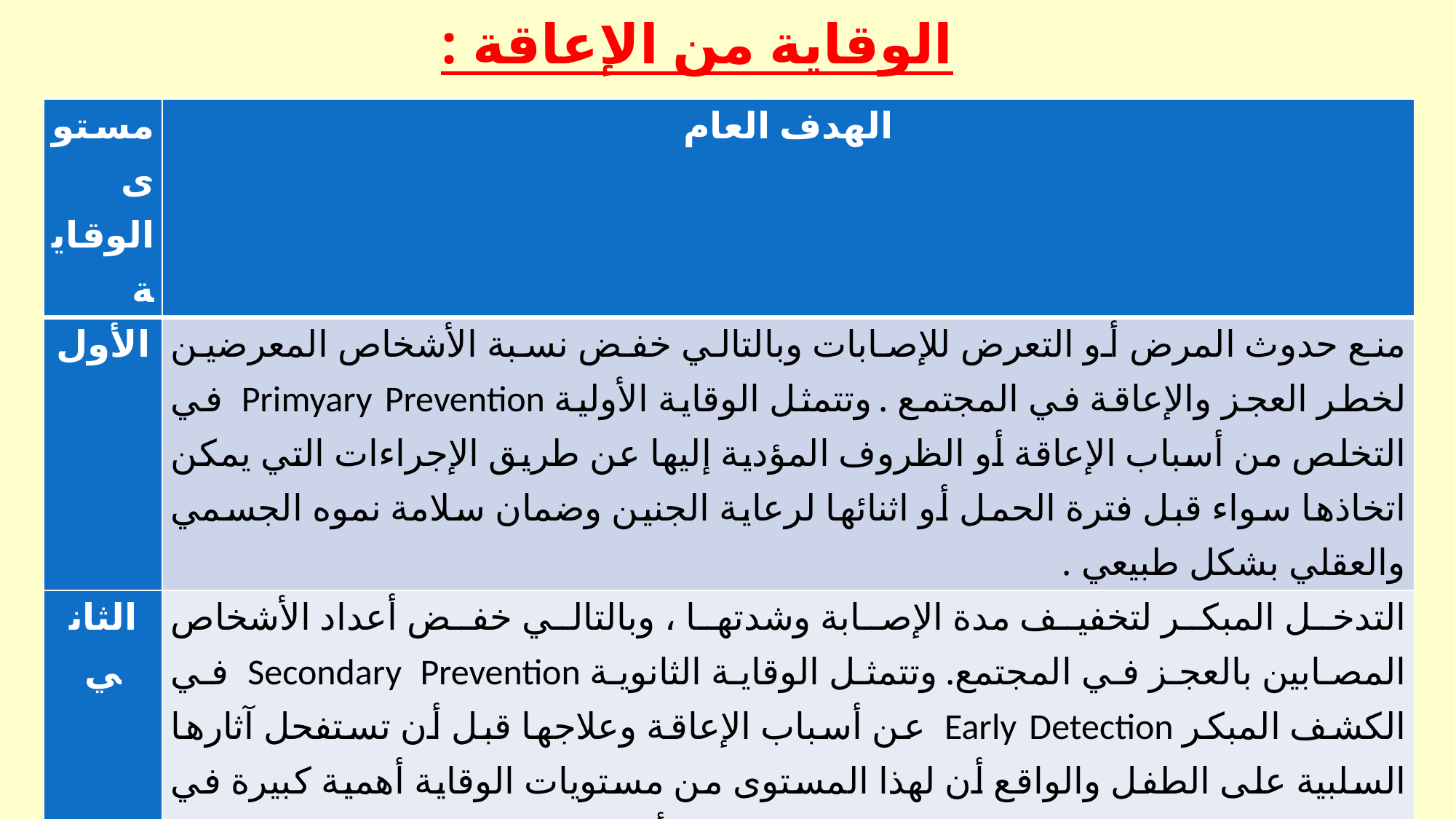

# الوقاية من الإعاقة :
| مستوى الوقاية | الهدف العام |
| --- | --- |
| الأول | منع حدوث المرض أو التعرض للإصابات وبالتالي خفض نسبة الأشخاص المعرضين لخطر العجز والإعاقة في المجتمع . وتتمثل الوقاية الأولية Primyary Prevention في التخلص من أسباب الإعاقة أو الظروف المؤدية إليها عن طريق الإجراءات التي يمكن اتخاذها سواء قبل فترة الحمل أو اثنائها لرعاية الجنين وضمان سلامة نموه الجسمي والعقلي بشكل طبيعي . |
| الثاني | التدخل المبكر لتخفيف مدة الإصابة وشدتها ، وبالتالي خفض أعداد الأشخاص المصابين بالعجز في المجتمع. وتتمثل الوقاية الثانوية Secondary Prevention في الكشف المبكر Early Detection عن أسباب الإعاقة وعلاجها قبل أن تستفحل آثارها السلبية على الطفل والواقع أن لهذا المستوى من مستويات الوقاية أهمية كبيرة في منع الوصول بحالة الفرد المصاب إلى درجة الإعاقة أو العجز |
| الثالث | التغلب على الإعاقة من خلال مساعدة الفرد على استعادة قدراته ومنع حدوث المضاعفات أو الحد منها ، وإعادة تأهيله ، وتزويده بالأجهزة والمعينات التعويضية. تهدف الوقاية Tertiary Prevention إلى التقليل من الآثار السلبية المترتبة على حالة القصور والعجز والتخفيف من حدتها ومنع مضاعفاتها ، وتشمل هذه الإجراءات على الخدمات التي تقدم للأفراد لمساعدتهم في التغلب على صعوباتهم . |